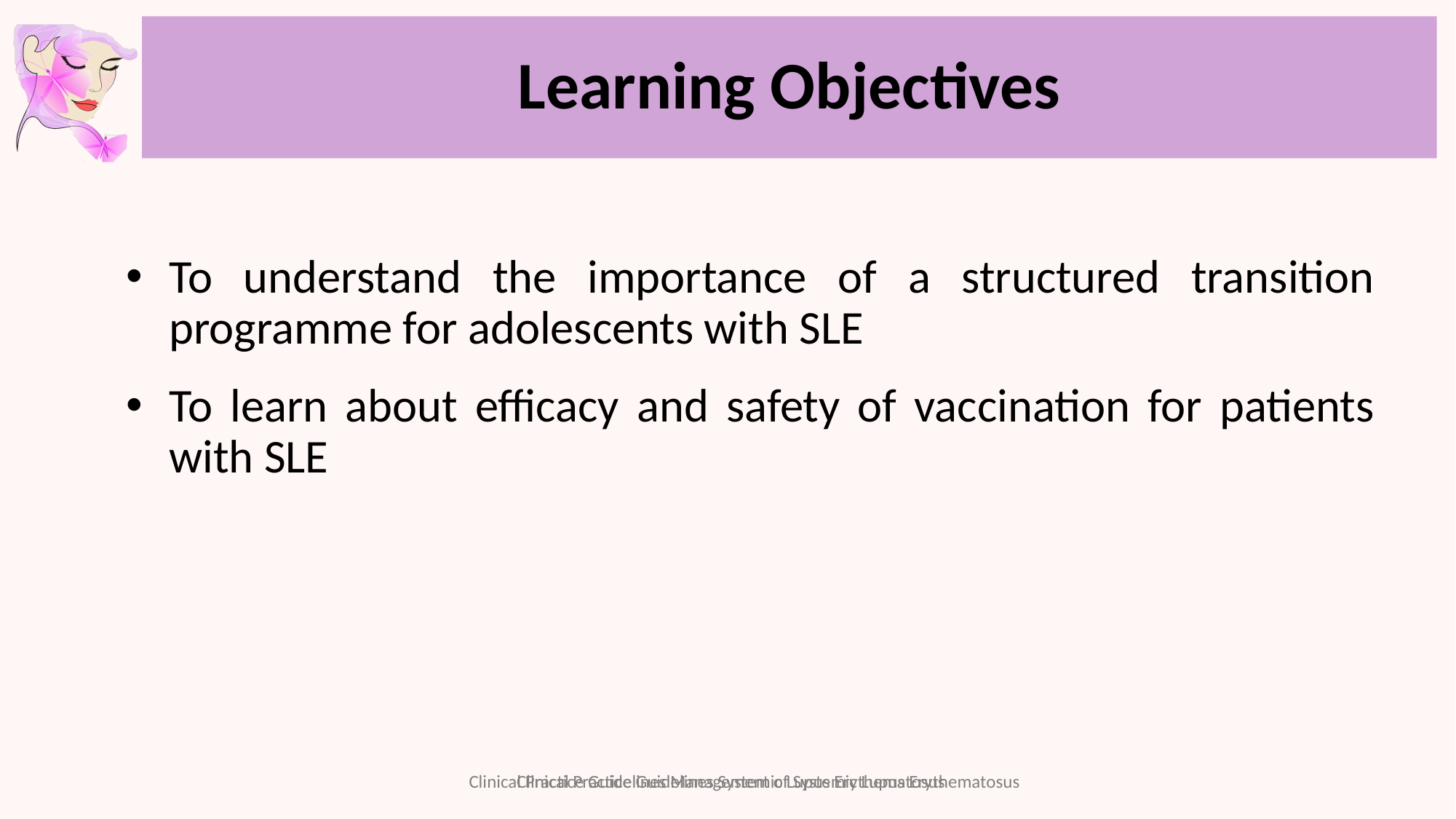

# Learning Objectives
To understand the importance of a structured transition programme for adolescents with SLE
To learn about efficacy and safety of vaccination for patients with SLE
Clinical Practice Guidelines Systemic Lupus Erythematosus